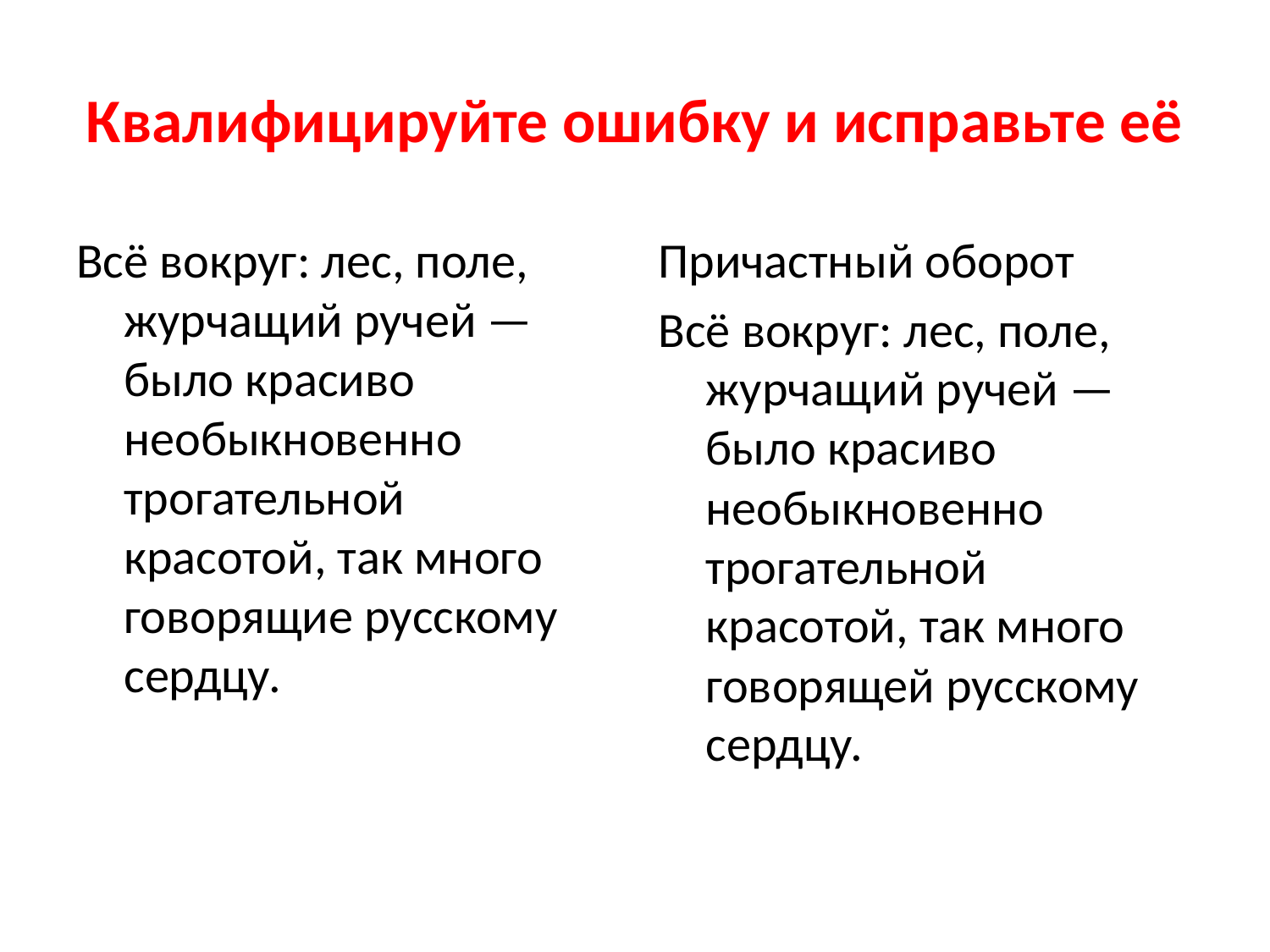

# Квалифицируйте ошибку и исправьте её
Всё вокруг: лес, поле, журчащий ручей — было красиво необыкновенно трогательной красотой, так много говорящие русскому сердцу.
Причастный оборот
Всё вокруг: лес, поле, журчащий ручей — было красиво необыкновенно трогательной красотой, так много говорящей русскому сердцу.